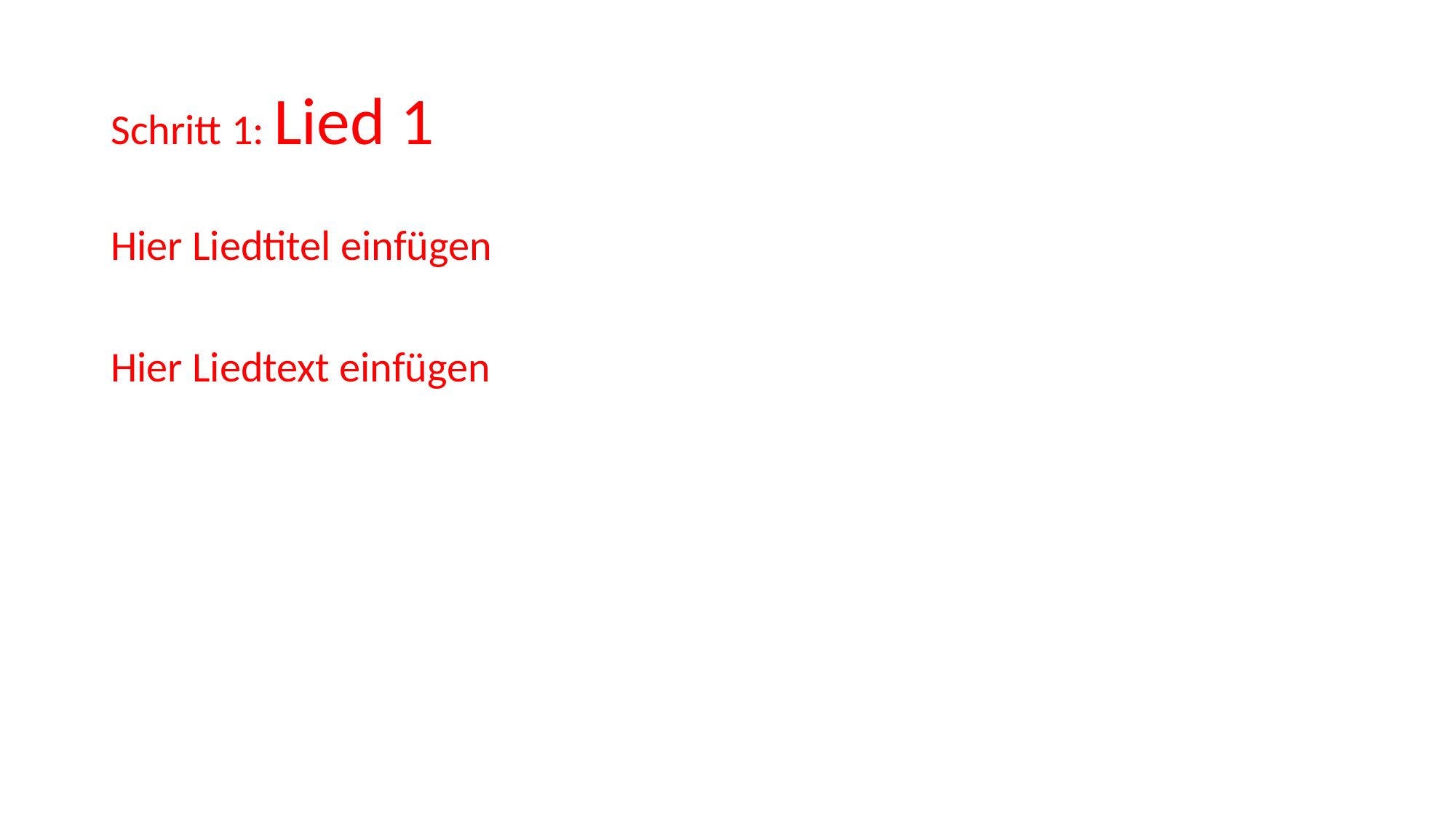

# Schritt 1: Lied 1
Hier Liedtitel einfügen

Hier Liedtext einfügen